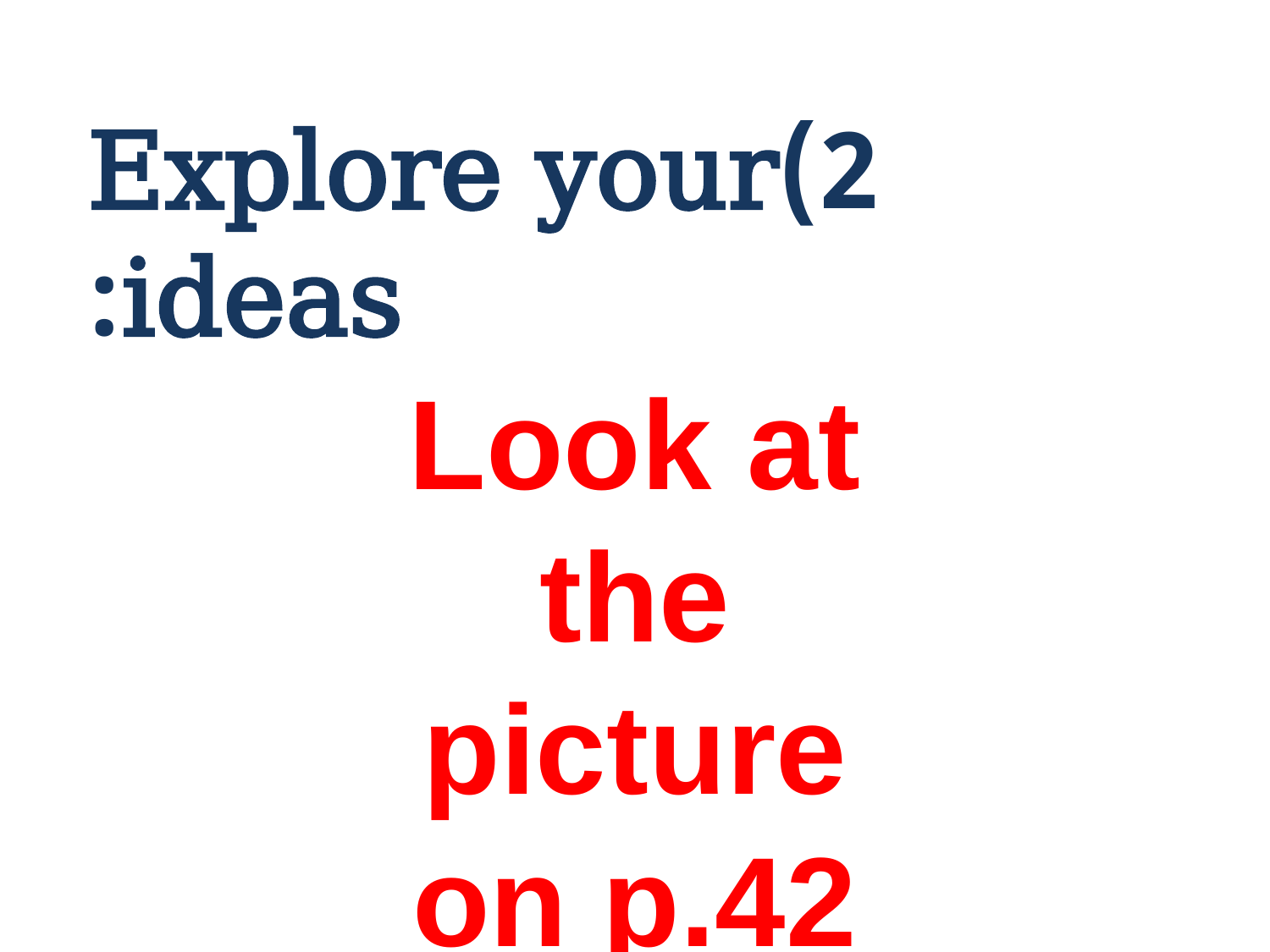

2)Explore your ideas:
Look at the picture on p.42